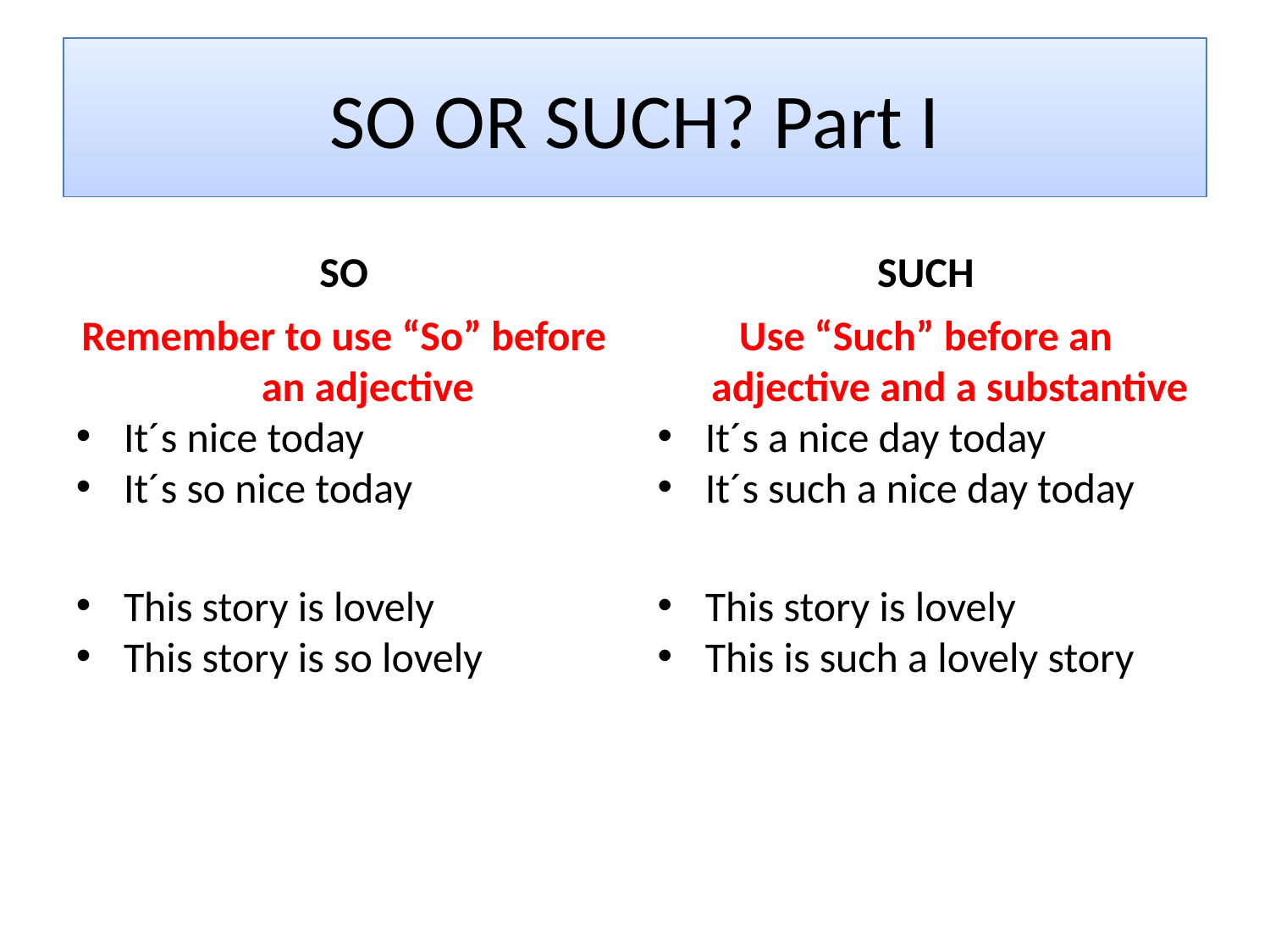

SO OR SUCH? Part I
SO
SUCH
Remember to use “So” before an adjective
It´s nice today
It´s so nice today

This story is lovely
This story is so lovely
Use “Such” before an adjective and a substantive
It´s a nice day today
It´s such a nice day today

This story is lovely
This is such a lovely story